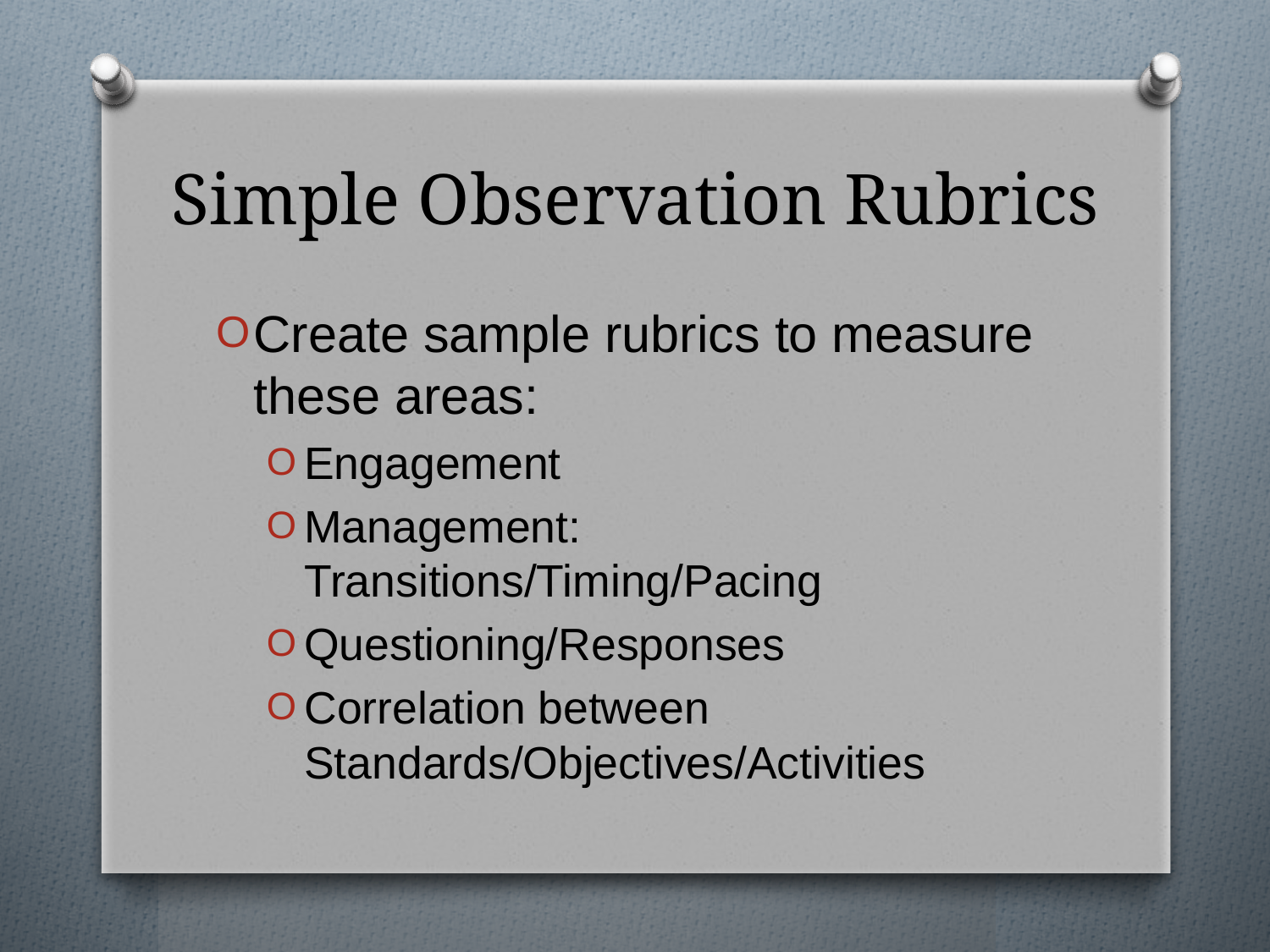

# Simple Observation Rubrics
Create sample rubrics to measure these areas:
Engagement
Management: Transitions/Timing/Pacing
Questioning/Responses
Correlation between Standards/Objectives/Activities